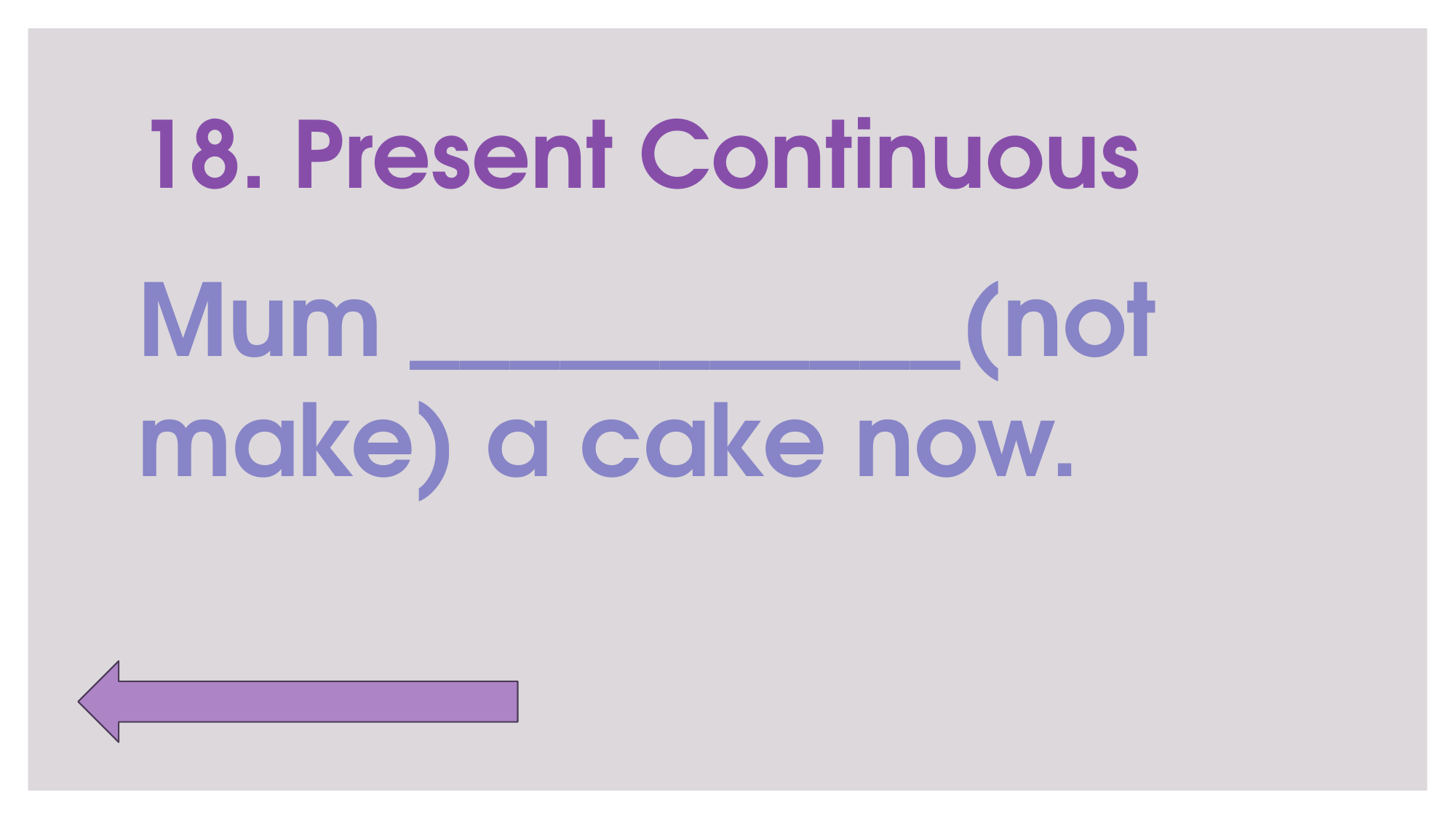

# 18. Present Continuous
Mum ___________(not make) a cake now.